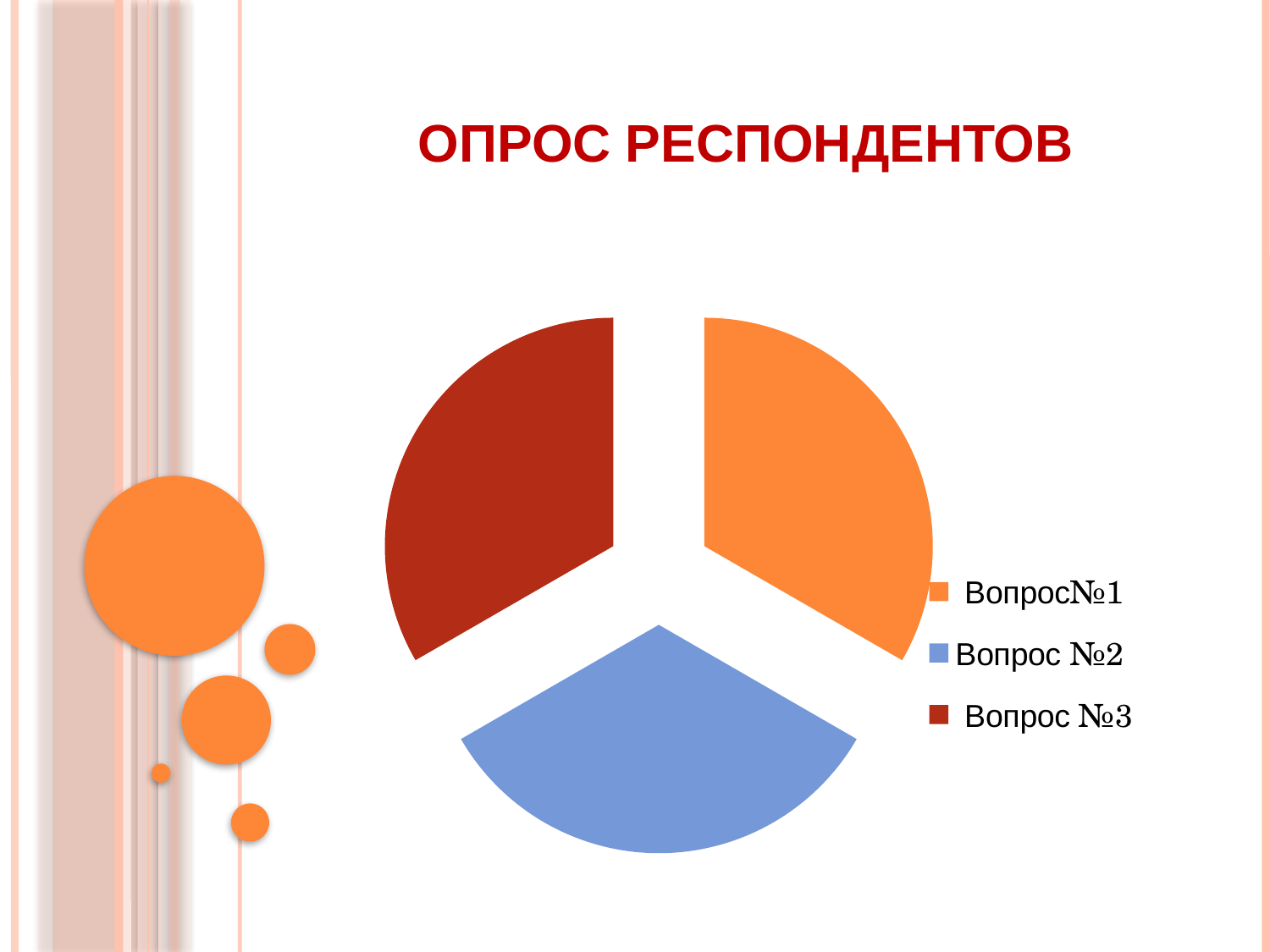

# Опрос респондентов

### Chart:

| Category | Продажи |
|---|---|
|  Вопрос№1 | 100.0 |
| Вопрос №2 | 100.0 |
|  Вопрос №3 | 100.0 |